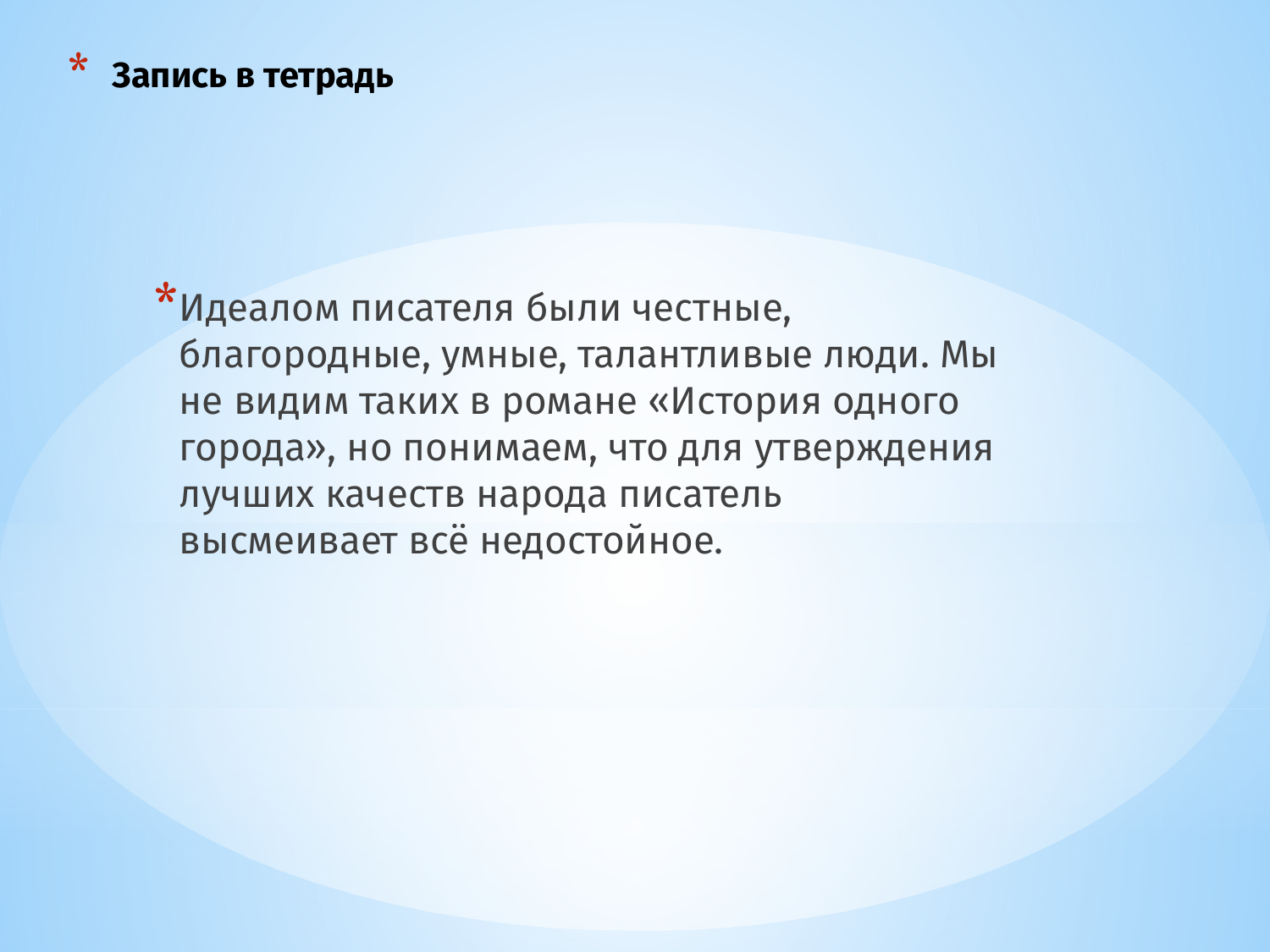

# Запись в тетрадь
Идеалом писателя были честные, благородные, умные, талантливые люди. Мы не видим таких в романе «История одного города», но понимаем, что для утверждения лучших качеств народа писатель высмеивает всё недостойное.